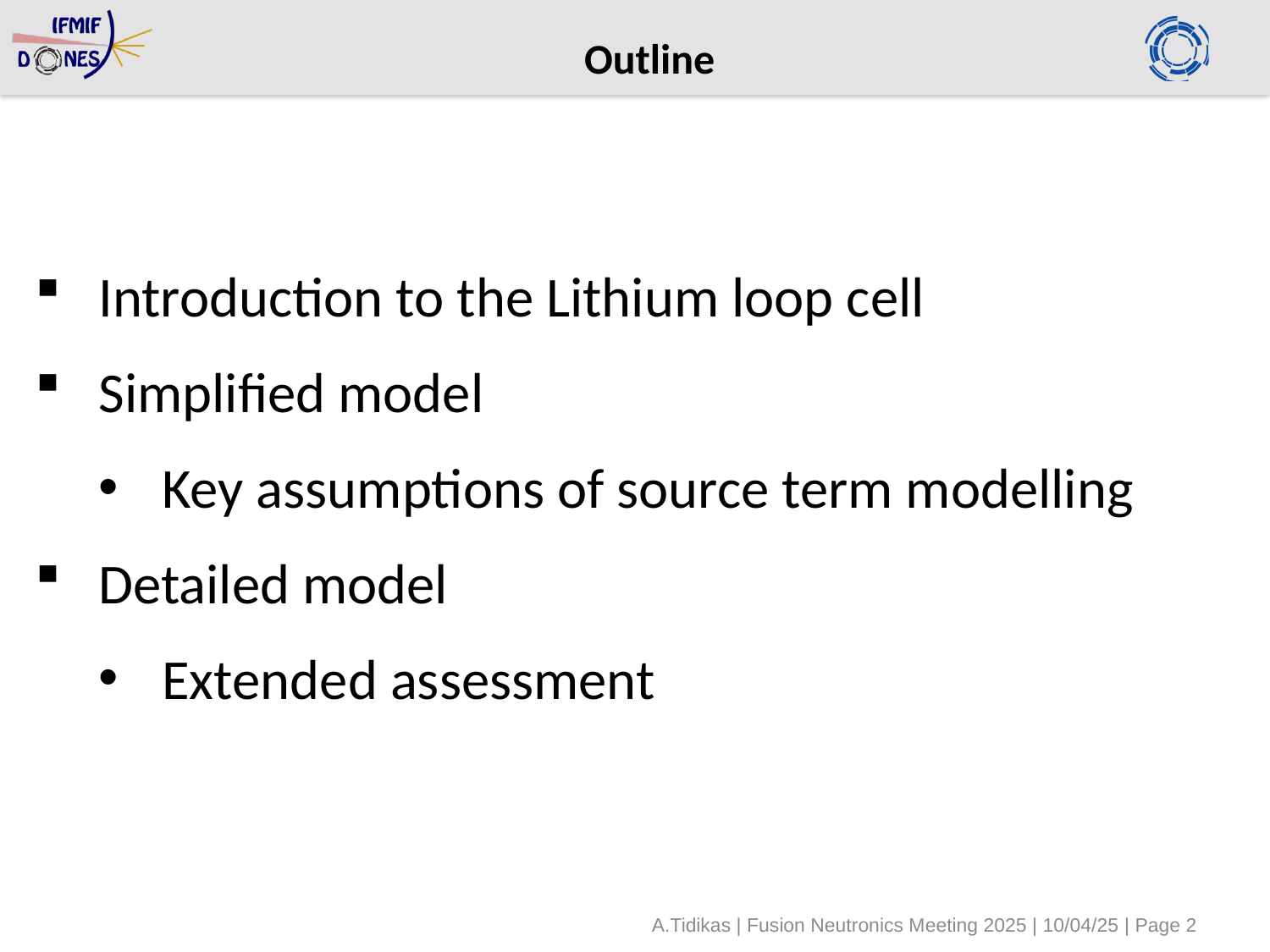

# Outline
Introduction to the Lithium loop cell
Simplified model
Key assumptions of source term modelling
Detailed model
Extended assessment
A.Tidikas | Fusion Neutronics Meeting 2025 | 10/04/25 | Page 2